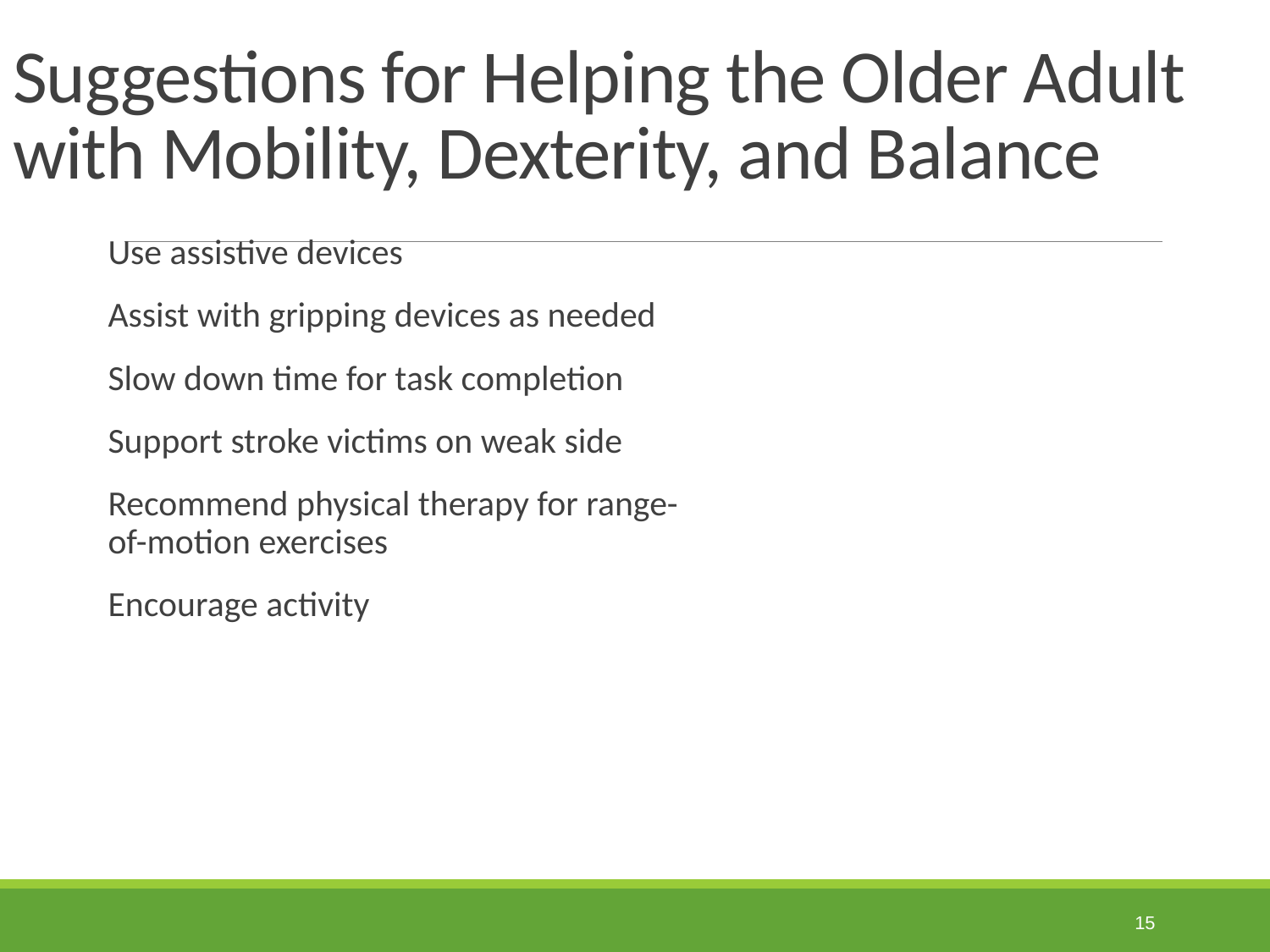

# Suggestions for Helping the Older Adult with Mobility, Dexterity, and Balance
Use assistive devices
Assist with gripping devices as needed
Slow down time for task completion
Support stroke victims on weak side
Recommend physical therapy for range-
of-motion exercises
Encourage activity
 15